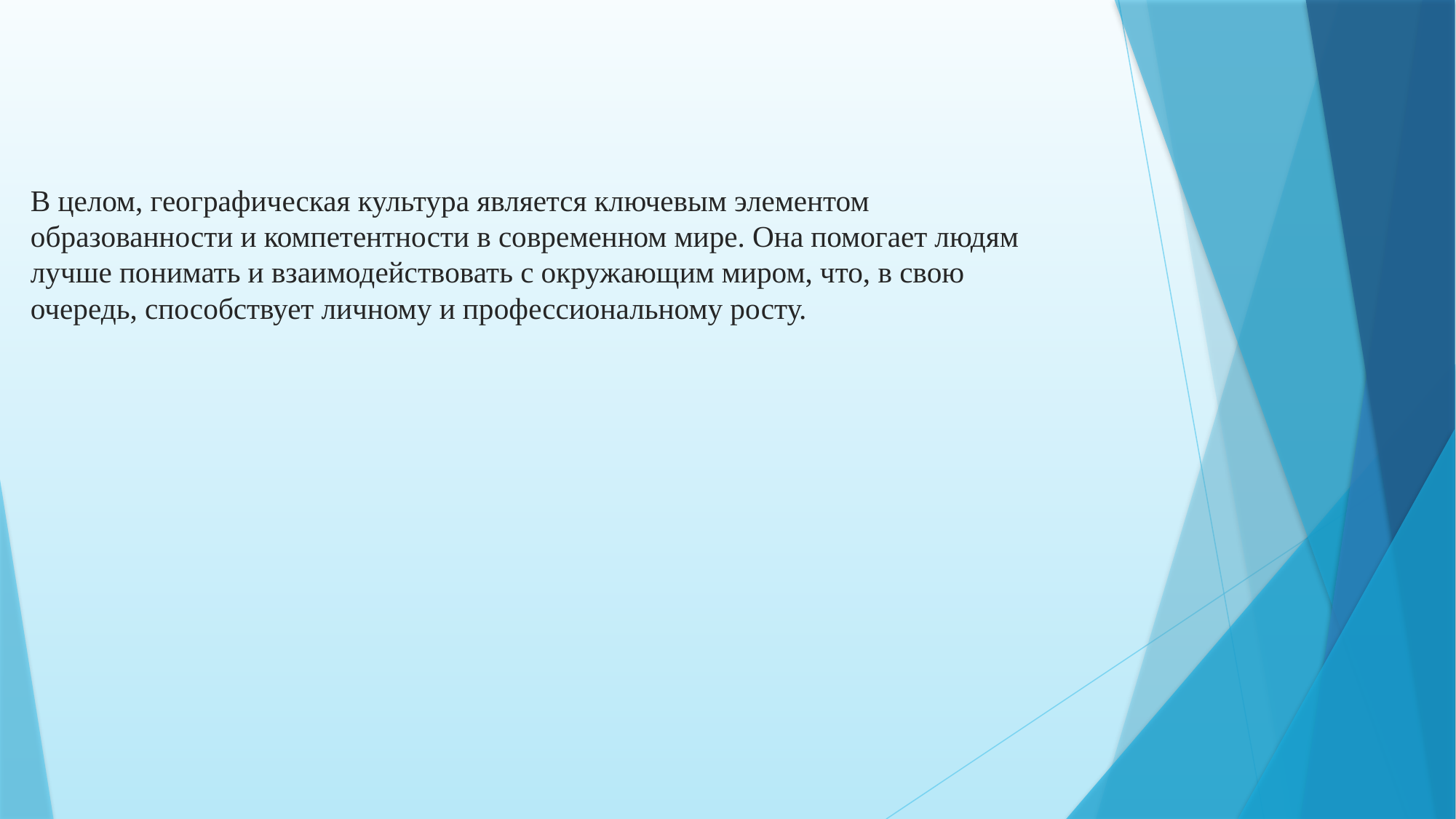

# В целом, географическая культура является ключевым элементом образованности и компетентности в современном мире. Она помогает людям лучше понимать и взаимодействовать с окружающим миром, что, в свою очередь, способствует личному и профессиональному росту.